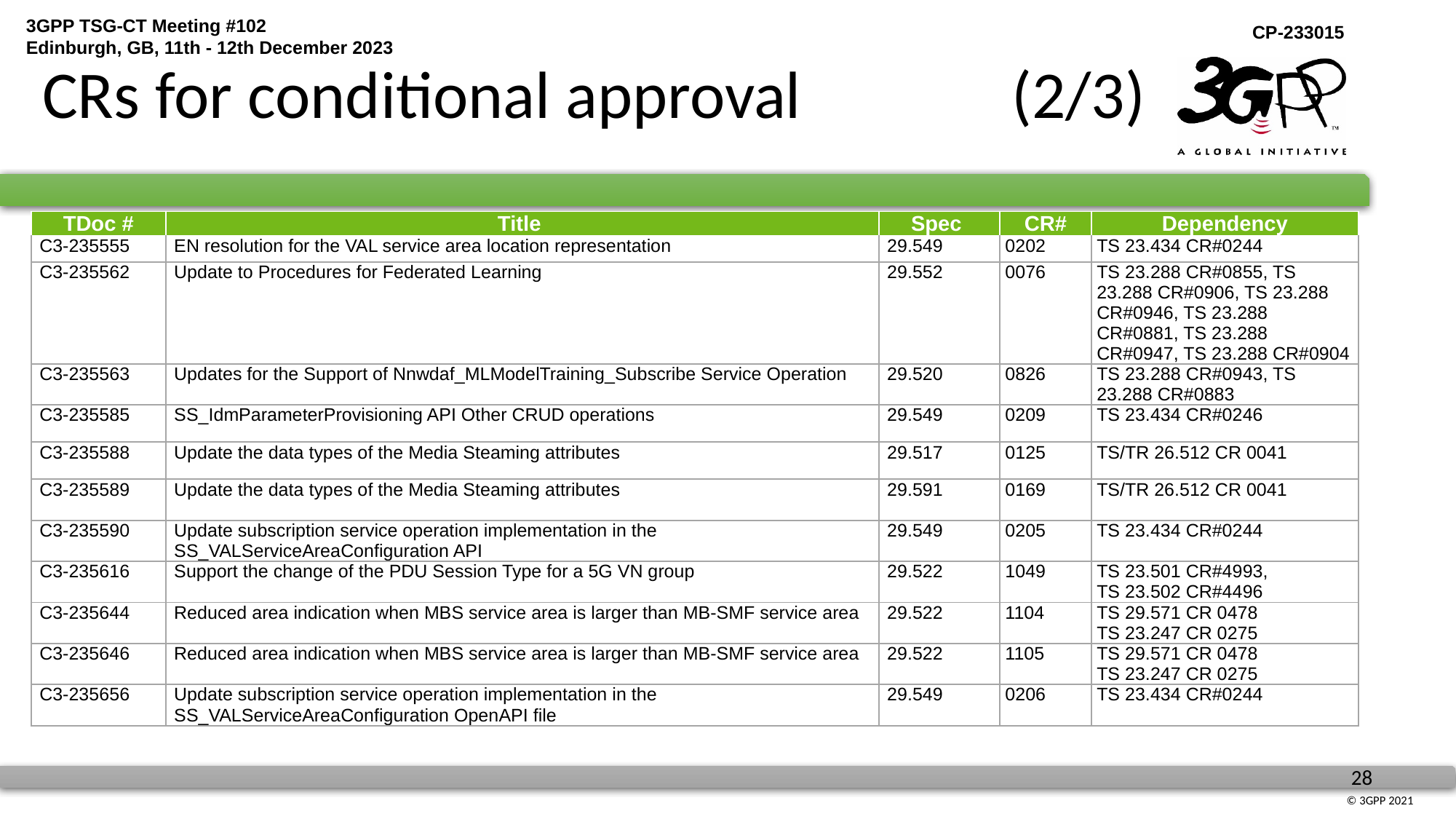

# CRs for conditional approval              (2/3)
| TDoc # | Title | Spec | CR# | Dependency |
| --- | --- | --- | --- | --- |
| C3-235555 | EN resolution for the VAL service area location representation | 29.549 | 0202 | TS 23.434 CR#0244 |
| C3-235562 | Update to Procedures for Federated Learning | 29.552 | 0076 | TS 23.288 CR#0855, TS 23.288 CR#0906, TS 23.288 CR#0946, TS 23.288 CR#0881, TS 23.288 CR#0947, TS 23.288 CR#0904 |
| C3-235563 | Updates for the Support of Nnwdaf\_MLModelTraining\_Subscribe Service Operation | 29.520 | 0826 | TS 23.288 CR#0943, TS 23.288 CR#0883 |
| C3-235585 | SS\_IdmParameterProvisioning API Other CRUD operations | 29.549 | 0209 | TS 23.434 CR#0246 |
| C3-235588 | Update the data types of the Media Steaming attributes | 29.517 | 0125 | TS/TR 26.512 CR 0041 |
| C3-235589 | Update the data types of the Media Steaming attributes | 29.591 | 0169 | TS/TR 26.512 CR 0041 |
| C3-235590 | Update subscription service operation implementation in the SS\_VALServiceAreaConfiguration API | 29.549 | 0205 | TS 23.434 CR#0244 |
| C3-235616 | Support the change of the PDU Session Type for a 5G VN group | 29.522 | 1049 | TS 23.501 CR#4993, TS 23.502 CR#4496 |
| C3-235644 | Reduced area indication when MBS service area is larger than MB-SMF service area | 29.522 | 1104 | TS 29.571 CR 0478 TS 23.247 CR 0275 |
| C3-235646 | Reduced area indication when MBS service area is larger than MB-SMF service area | 29.522 | 1105 | TS 29.571 CR 0478 TS 23.247 CR 0275 |
| C3-235656 | Update subscription service operation implementation in the SS\_VALServiceAreaConfiguration OpenAPI file | 29.549 | 0206 | TS 23.434 CR#0244 |